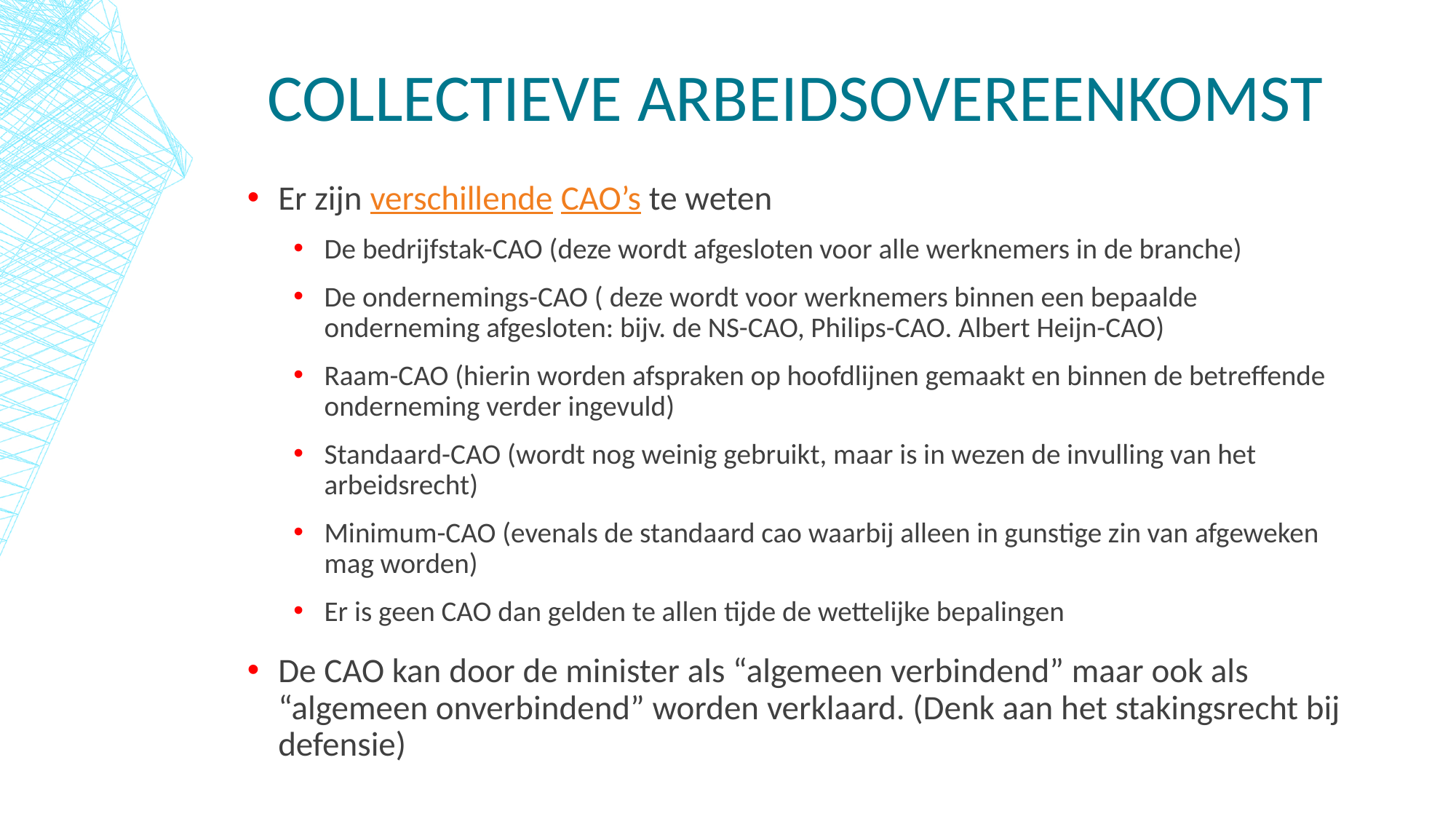

# collectieve arbeidsovereenkomst
Er zijn verschillende CAO’s te weten
De bedrijfstak-CAO (deze wordt afgesloten voor alle werknemers in de branche)
De ondernemings-CAO ( deze wordt voor werknemers binnen een bepaalde onderneming afgesloten: bijv. de NS-CAO, Philips-CAO. Albert Heijn-CAO)
Raam-CAO (hierin worden afspraken op hoofdlijnen gemaakt en binnen de betreffende onderneming verder ingevuld)
Standaard-CAO (wordt nog weinig gebruikt, maar is in wezen de invulling van het arbeidsrecht)
Minimum-CAO (evenals de standaard cao waarbij alleen in gunstige zin van afgeweken mag worden)
Er is geen CAO dan gelden te allen tijde de wettelijke bepalingen
De CAO kan door de minister als “algemeen verbindend” maar ook als “algemeen onverbindend” worden verklaard. (Denk aan het stakingsrecht bij defensie)